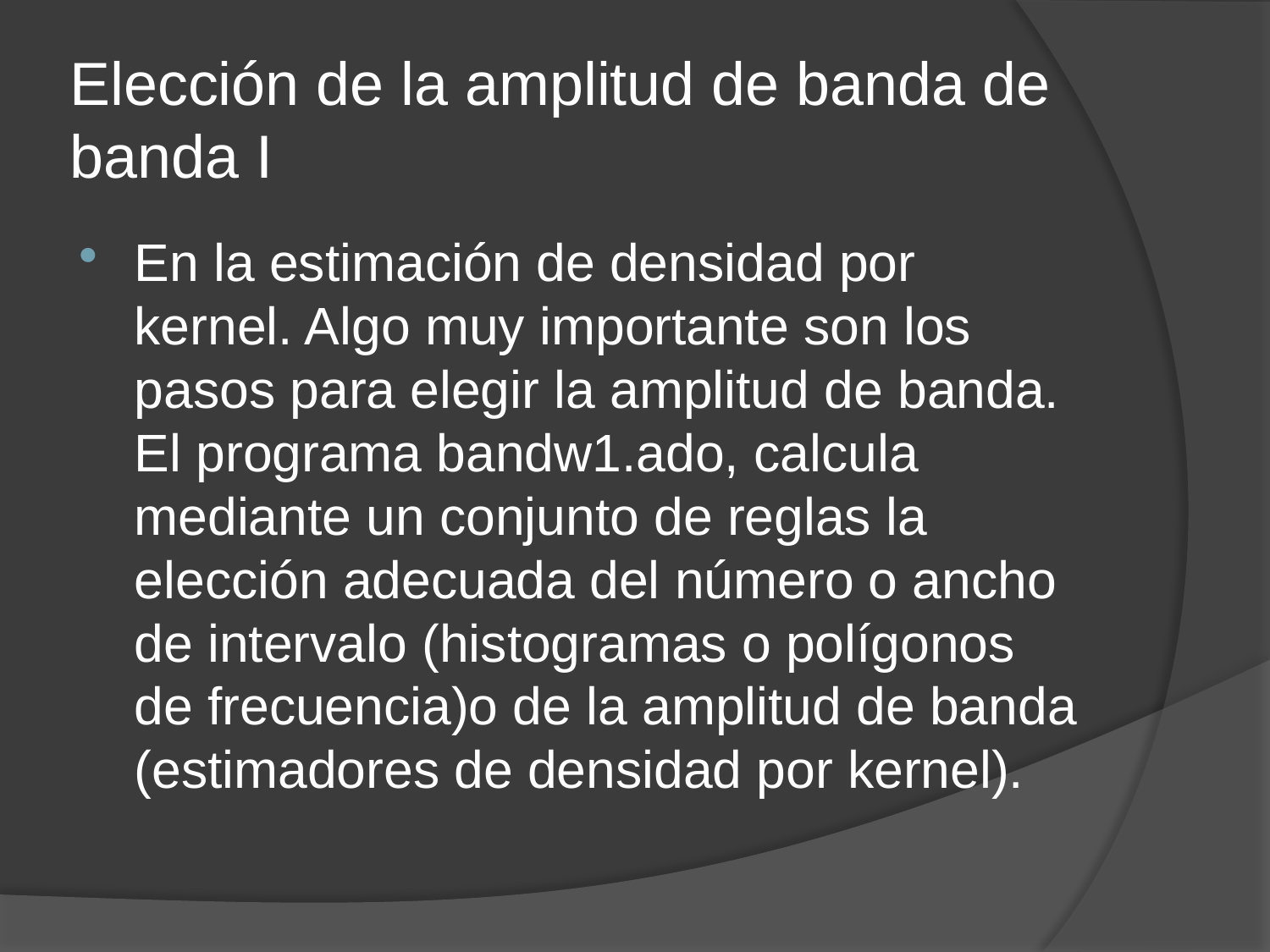

# Elección de la amplitud de banda de banda I
En la estimación de densidad por kernel. Algo muy importante son los pasos para elegir la amplitud de banda. El programa bandw1.ado, calcula mediante un conjunto de reglas la elección adecuada del número o ancho de intervalo (histogramas o polígonos de frecuencia)o de la amplitud de banda (estimadores de densidad por kernel).